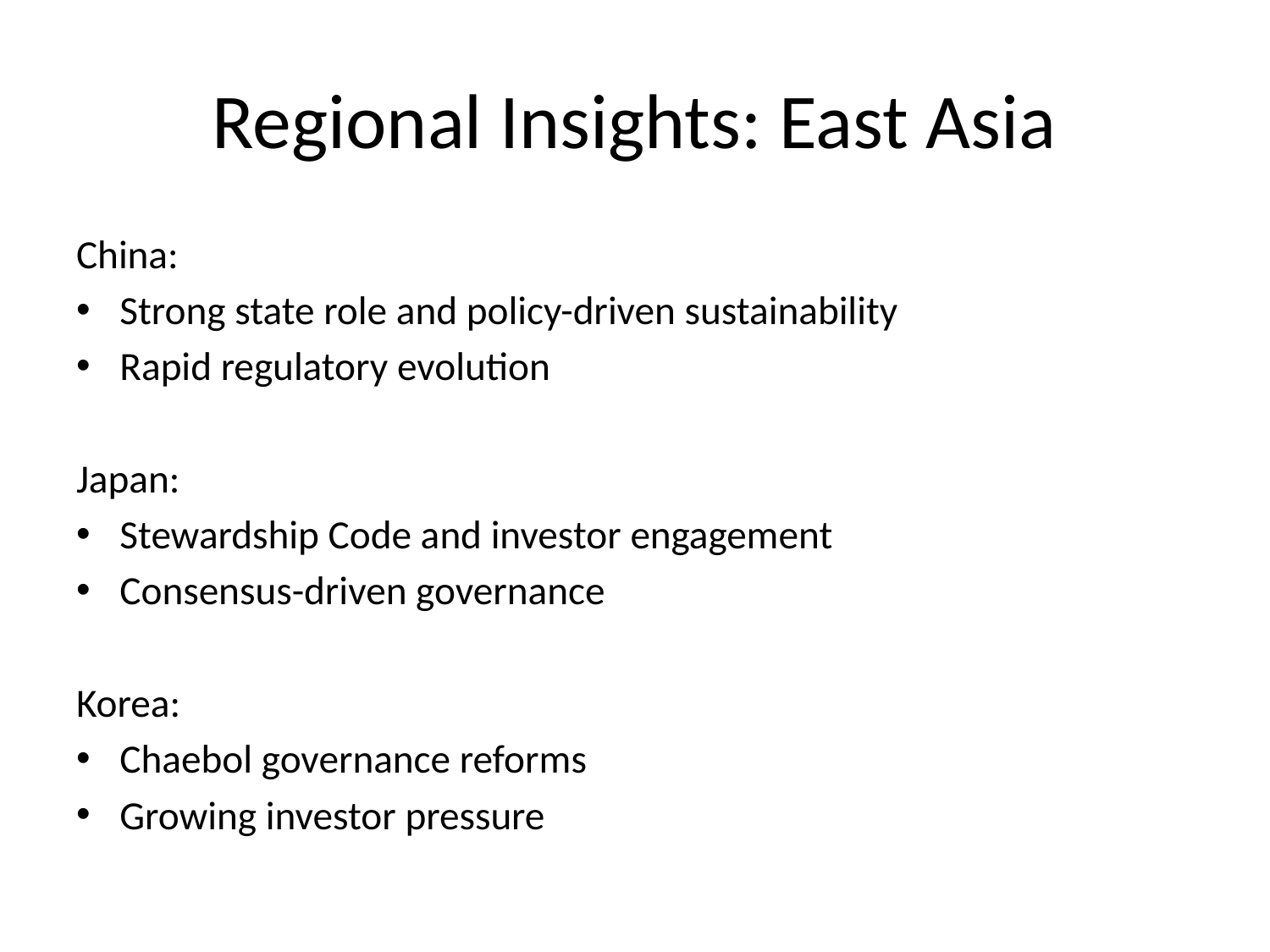

# Regional Insights: East Asia
China:
Strong state role and policy-driven sustainability
Rapid regulatory evolution

Japan:
Stewardship Code and investor engagement
Consensus-driven governance

Korea:
Chaebol governance reforms
Growing investor pressure